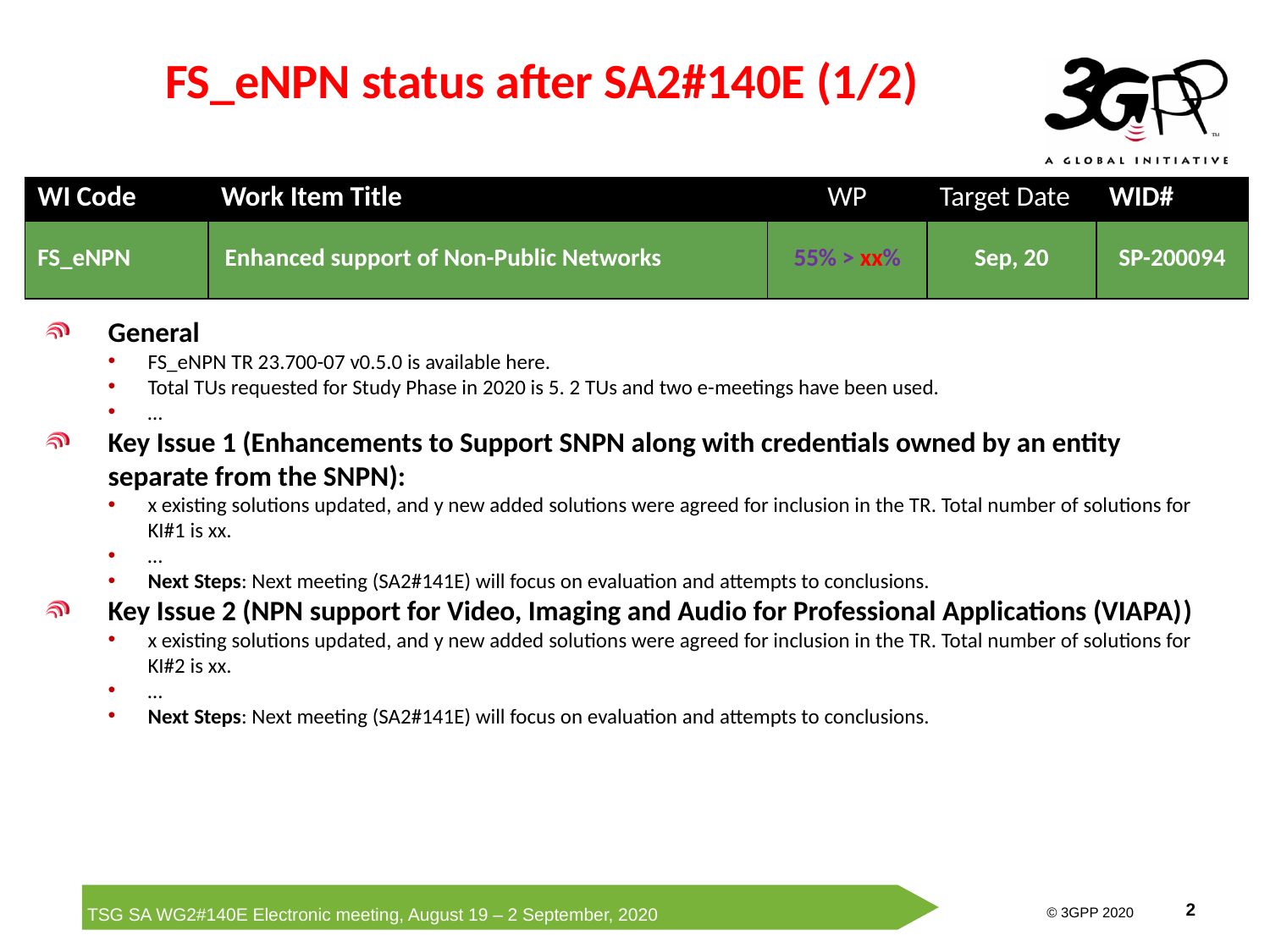

# FS_eNPN status after SA2#140E (1/2)
| WI Code | Work Item Title | WP | Target Date | WID# |
| --- | --- | --- | --- | --- |
| FS\_eNPN | Enhanced support of Non-Public Networks | 55% > xx% | Sep, 20 | SP-200094 |
General
FS_eNPN TR 23.700-07 v0.5.0 is available here.
Total TUs requested for Study Phase in 2020 is 5. 2 TUs and two e-meetings have been used.
…
Key Issue 1 (Enhancements to Support SNPN along with credentials owned by an entity separate from the SNPN):
x existing solutions updated, and y new added solutions were agreed for inclusion in the TR. Total number of solutions for KI#1 is xx.
…
Next Steps: Next meeting (SA2#141E) will focus on evaluation and attempts to conclusions.
Key Issue 2 (NPN support for Video, Imaging and Audio for Professional Applications (VIAPA))
x existing solutions updated, and y new added solutions were agreed for inclusion in the TR. Total number of solutions for KI#2 is xx.
…
Next Steps: Next meeting (SA2#141E) will focus on evaluation and attempts to conclusions.